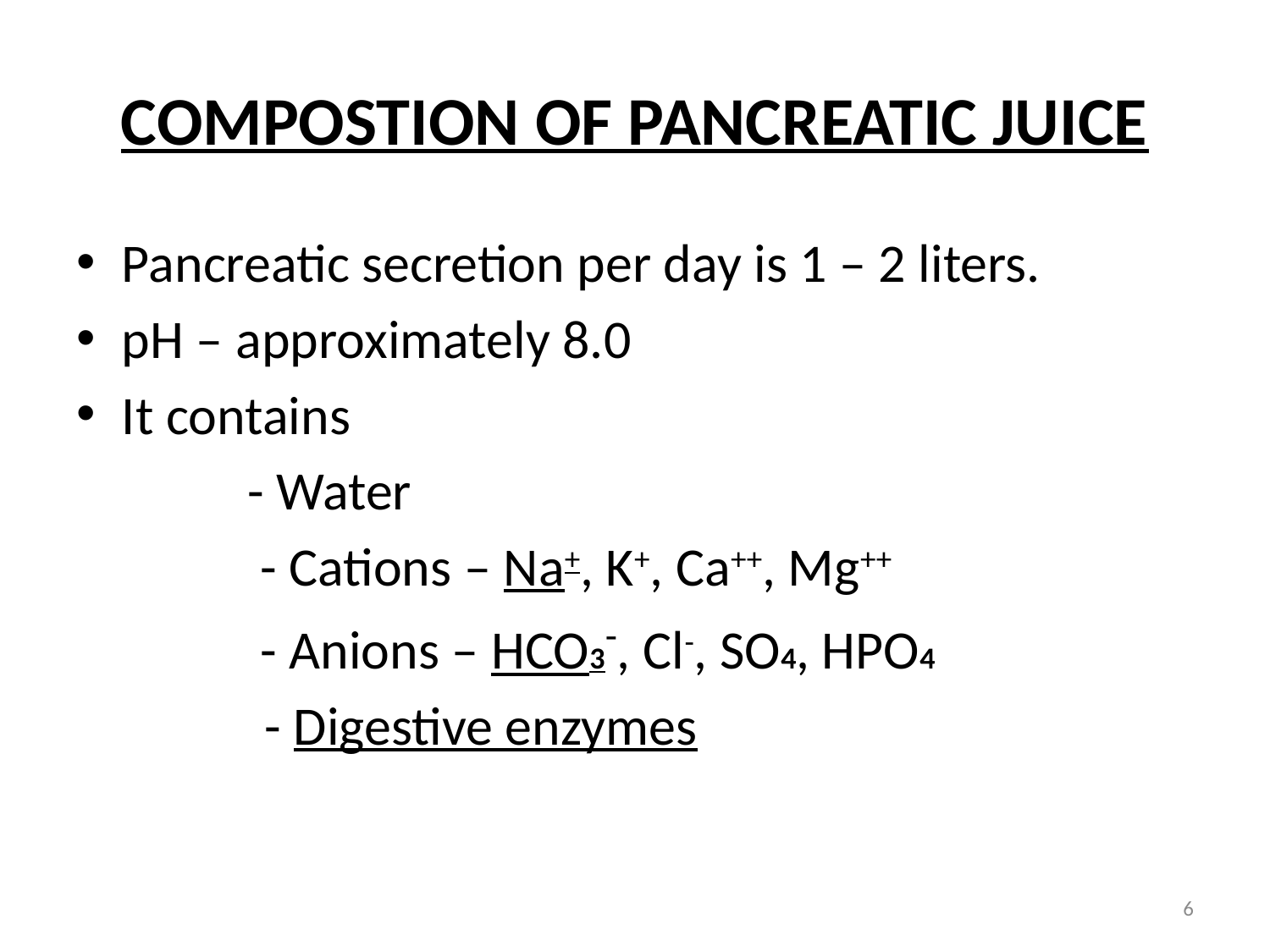

# COMPOSTION OF PANCREATIC JUICE
Pancreatic secretion per day is 1 – 2 liters.
pH – approximately 8.0
It contains
              - Water
               - Cations – Na+, K+, Ca++, Mg++
               - Anions – HCO3-, Cl-, SO4, HPO4
                           - Digestive enzymes

6